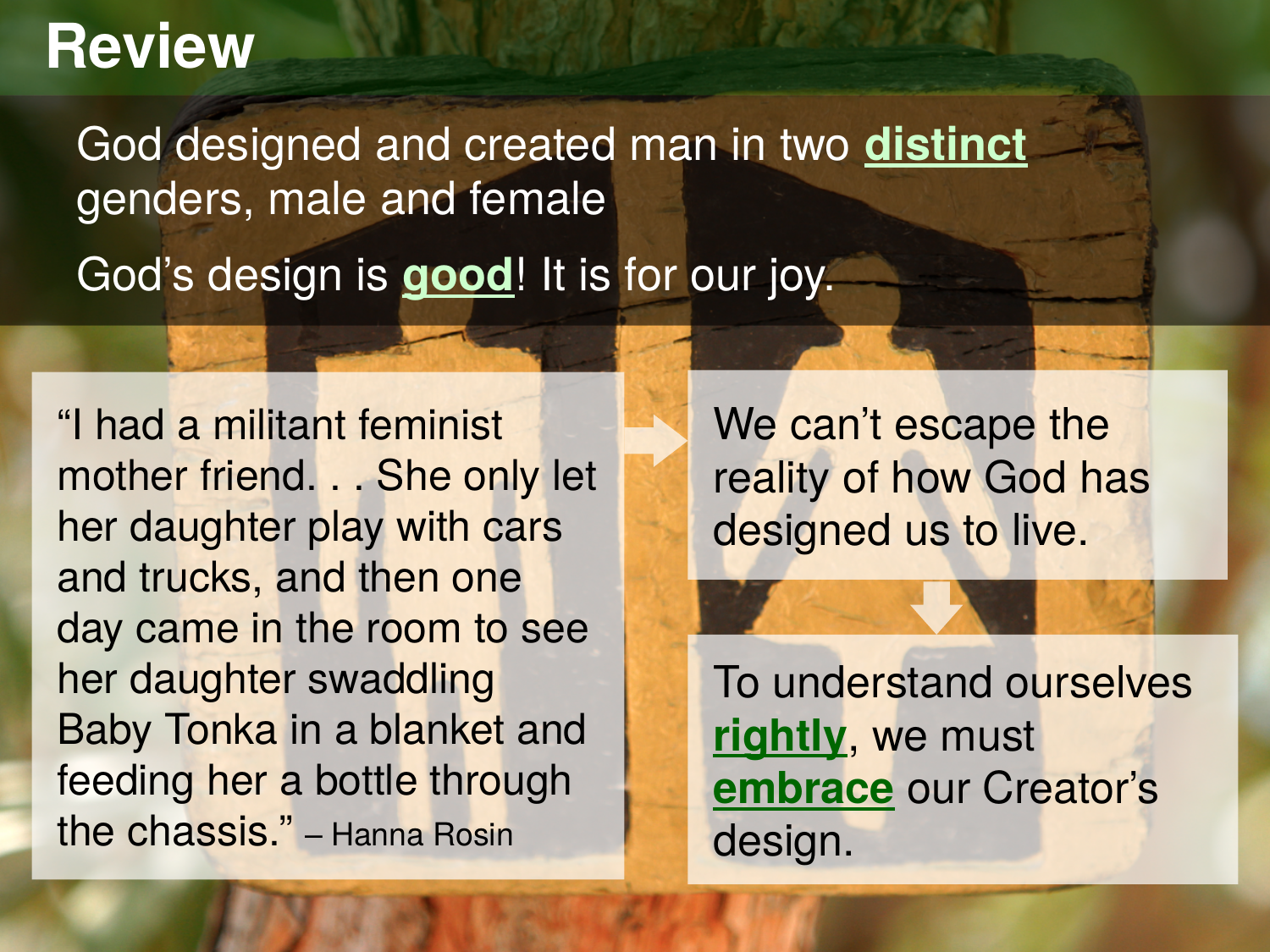

Review

God designed and created man in two distinct genders, male and female
God’s design is good! It is for our joy.
We can’t escape the reality of how God has designed us to live.
“I had a militant feminist mother friend. . . She only let her daughter play with cars and trucks, and then one day came in the room to see her daughter swaddling Baby Tonka in a blanket and feeding her a bottle through the chassis.” – Hanna Rosin

To understand ourselves rightly, we must embrace our Creator’s design.